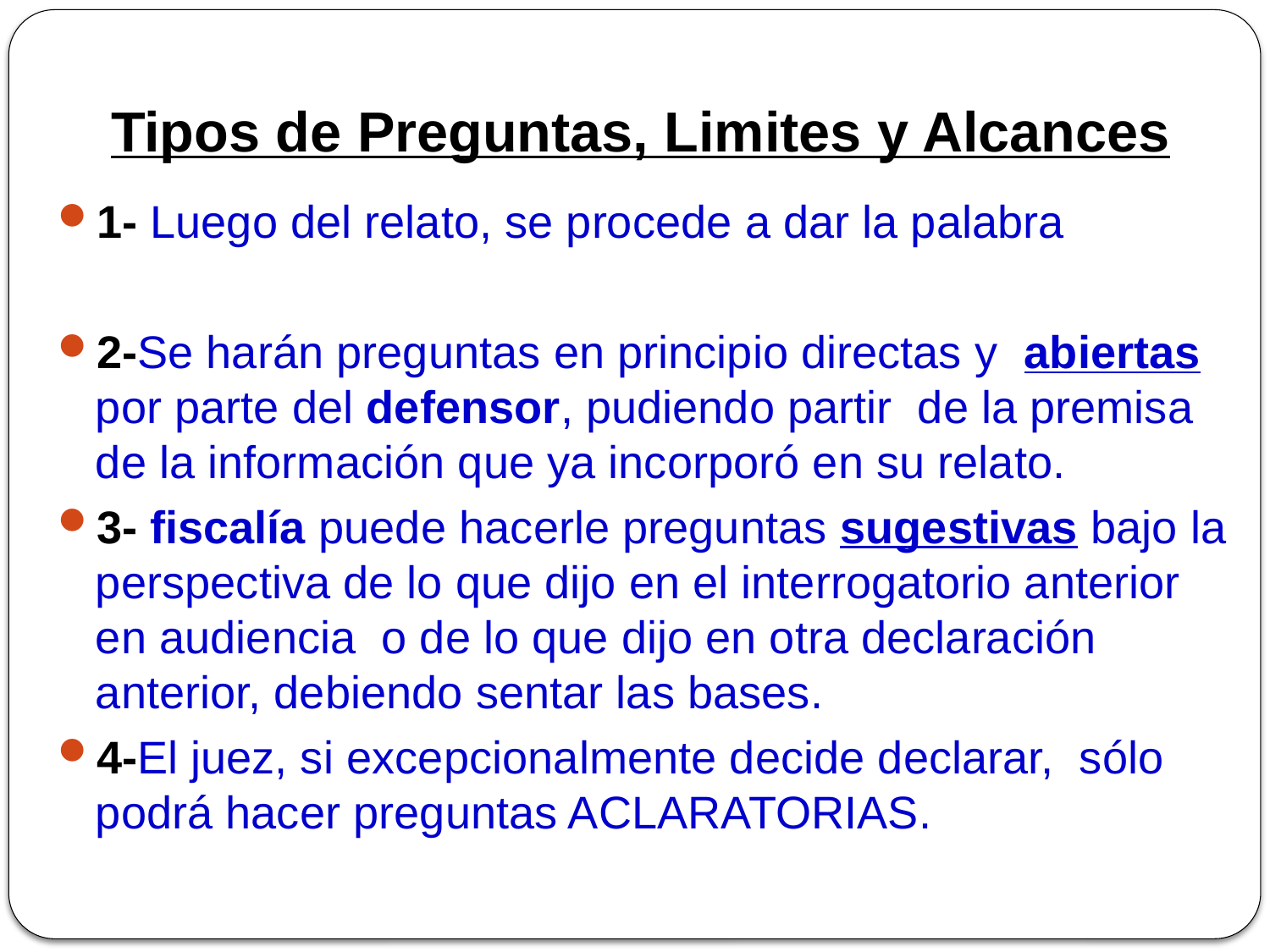

# Tipos de Preguntas, Limites y Alcances
1- Luego del relato, se procede a dar la palabra

2-Se harán preguntas en principio directas y  abiertas por parte del defensor, pudiendo partir  de la premisa de la información que ya incorporó en su relato.
3- fiscalía puede hacerle preguntas sugestivas bajo la perspectiva de lo que dijo en el interrogatorio anterior en audiencia  o de lo que dijo en otra declaración anterior, debiendo sentar las bases.
4-El juez, si excepcionalmente decide declarar,  sólo podrá hacer preguntas ACLARATORIAS.